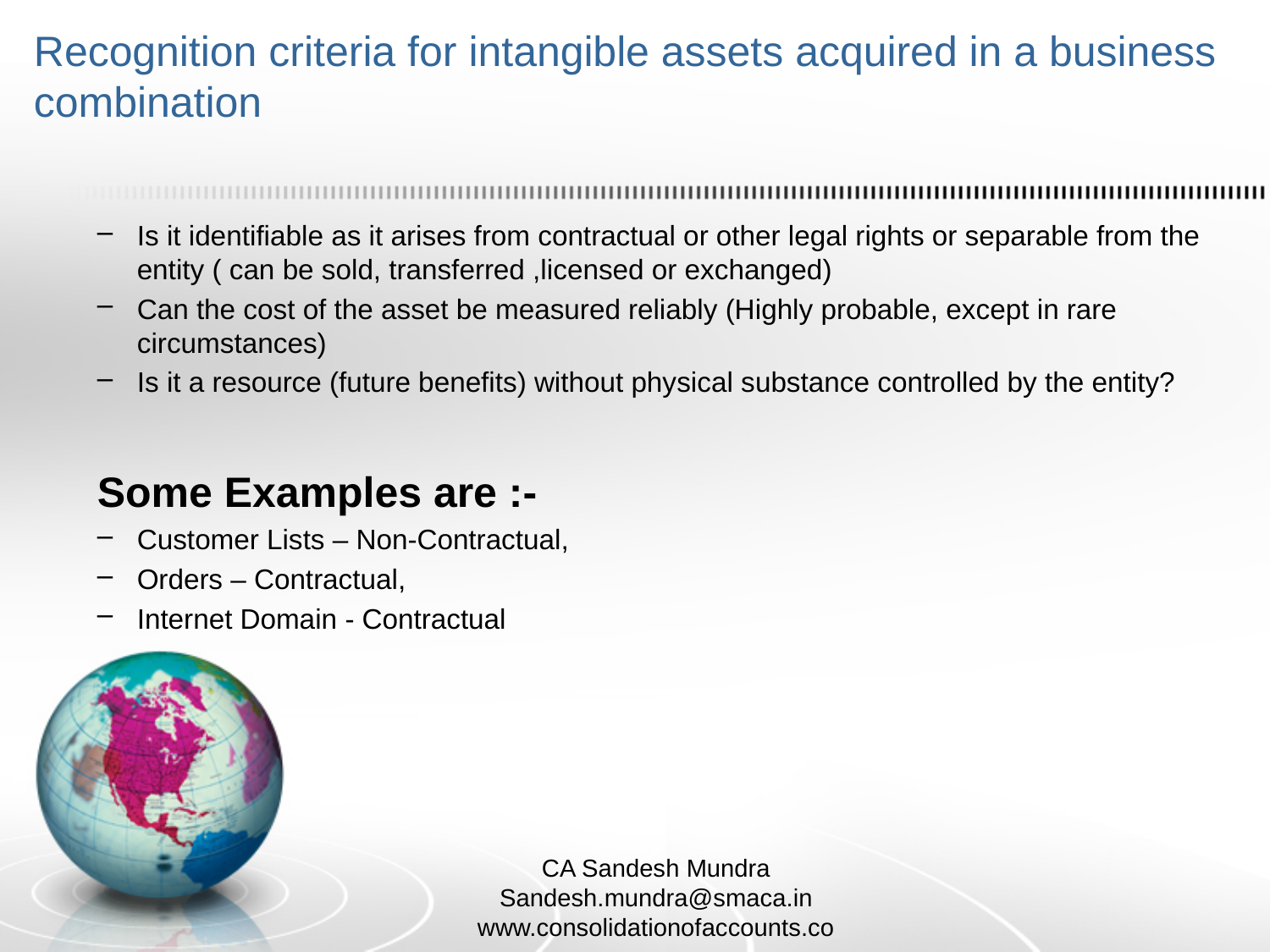

# Recognition criteria for intangible assets acquired in a business combination
Is it identifiable as it arises from contractual or other legal rights or separable from the entity ( can be sold, transferred ,licensed or exchanged)
Can the cost of the asset be measured reliably (Highly probable, except in rare circumstances)
Is it a resource (future benefits) without physical substance controlled by the entity?

Some Examples are :-
Customer Lists – Non-Contractual,
Orders – Contractual,
Internet Domain - Contractual